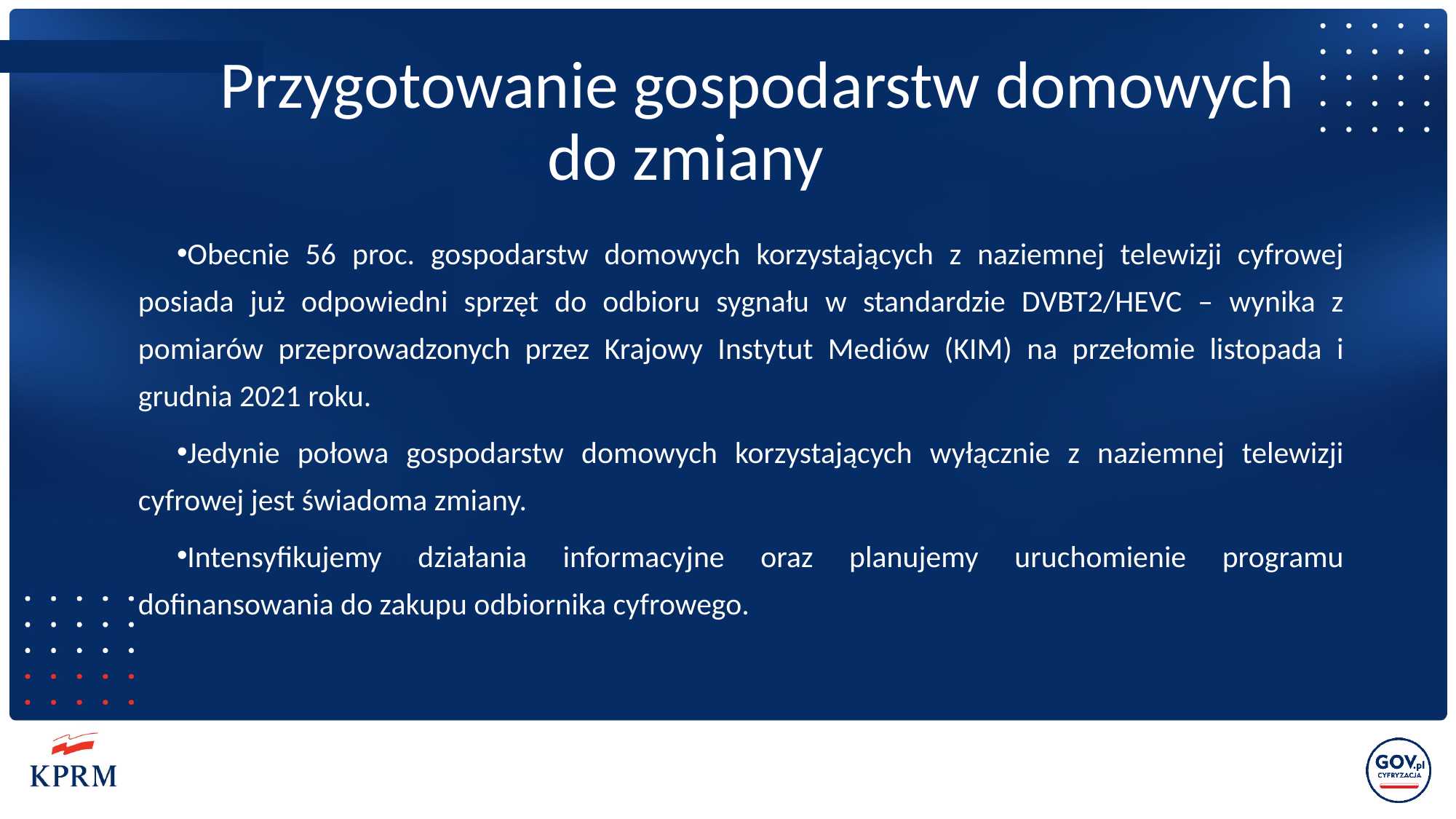

# Przygotowanie gospodarstw domowych 					do zmiany
Obecnie 56 proc. gospodarstw domowych korzystających z naziemnej telewizji cyfrowej posiada już odpowiedni sprzęt do odbioru sygnału w standardzie DVBT2/HEVC – wynika z pomiarów przeprowadzonych przez Krajowy Instytut Mediów (KIM) na przełomie listopada i grudnia 2021 roku.
Jedynie połowa gospodarstw domowych korzystających wyłącznie z naziemnej telewizji cyfrowej jest świadoma zmiany.
Intensyfikujemy działania informacyjne oraz planujemy uruchomienie programu dofinansowania do zakupu odbiornika cyfrowego.